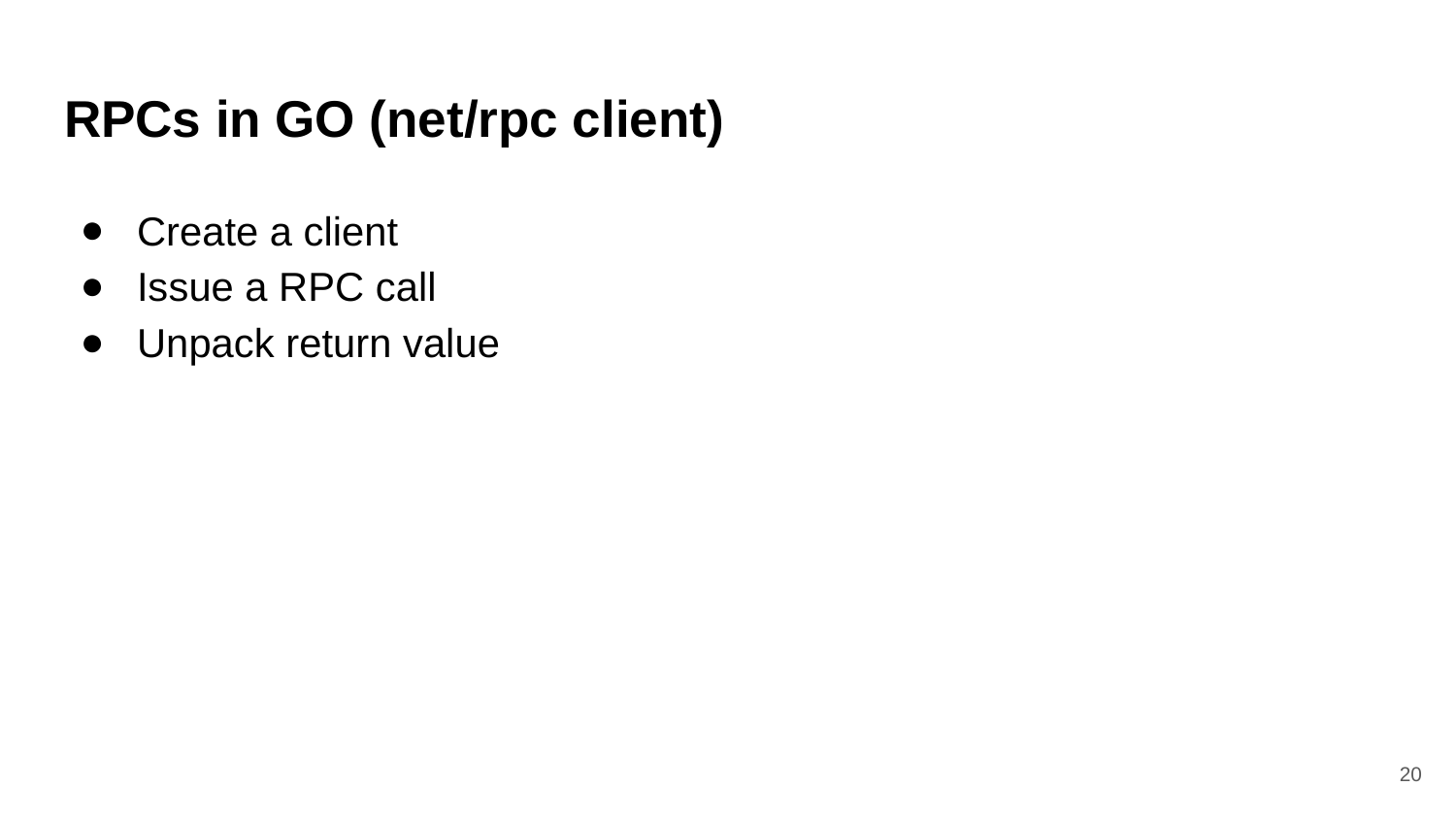

# RPCs in GO (net/rpc client)
Create a client
Issue a RPC call
Unpack return value
20